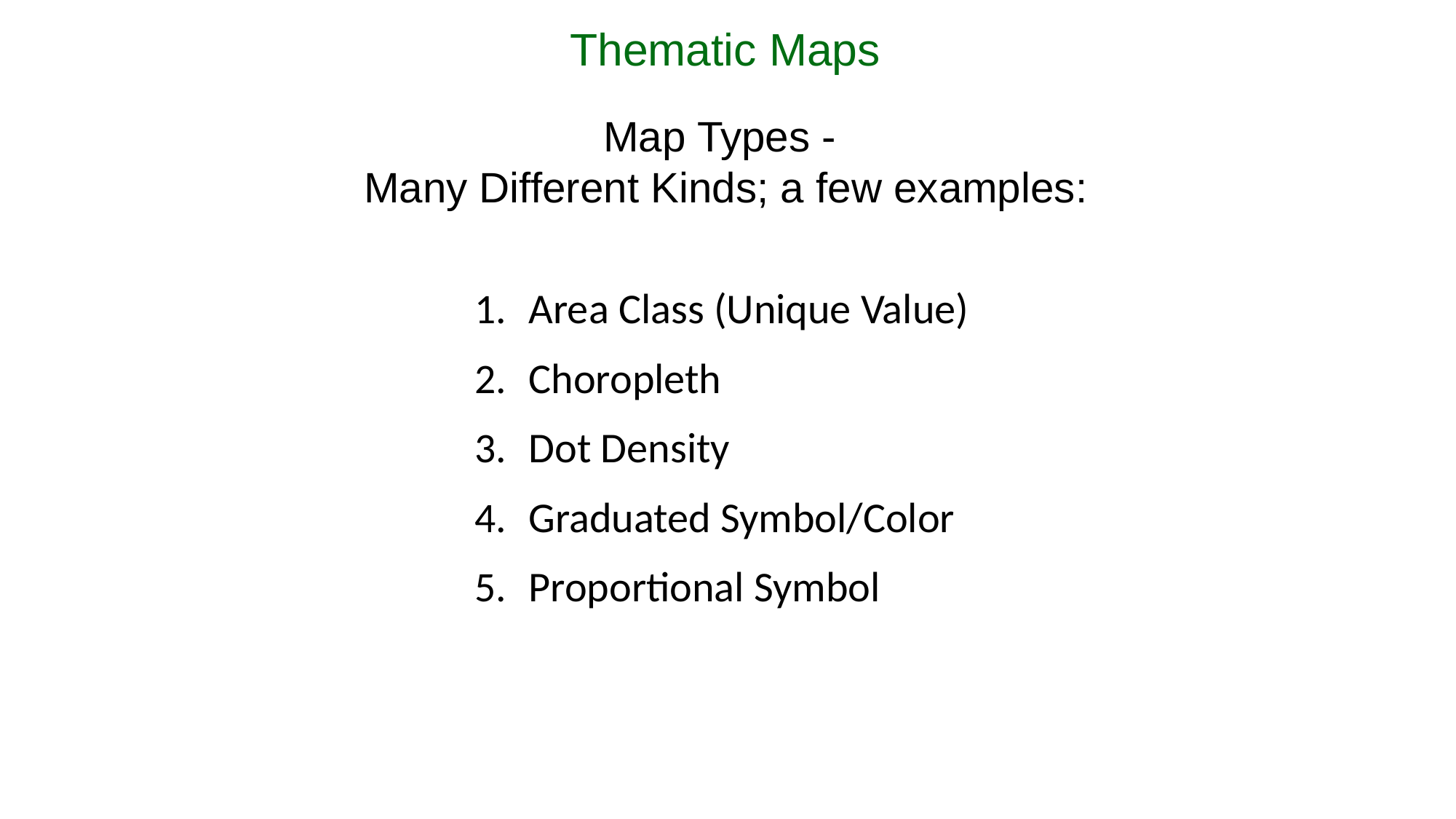

Thematic Maps

Map Types -
Many Different Kinds; a few examples:
Area Class (Unique Value)
Choropleth
Dot Density
Graduated Symbol/Color
Proportional Symbol